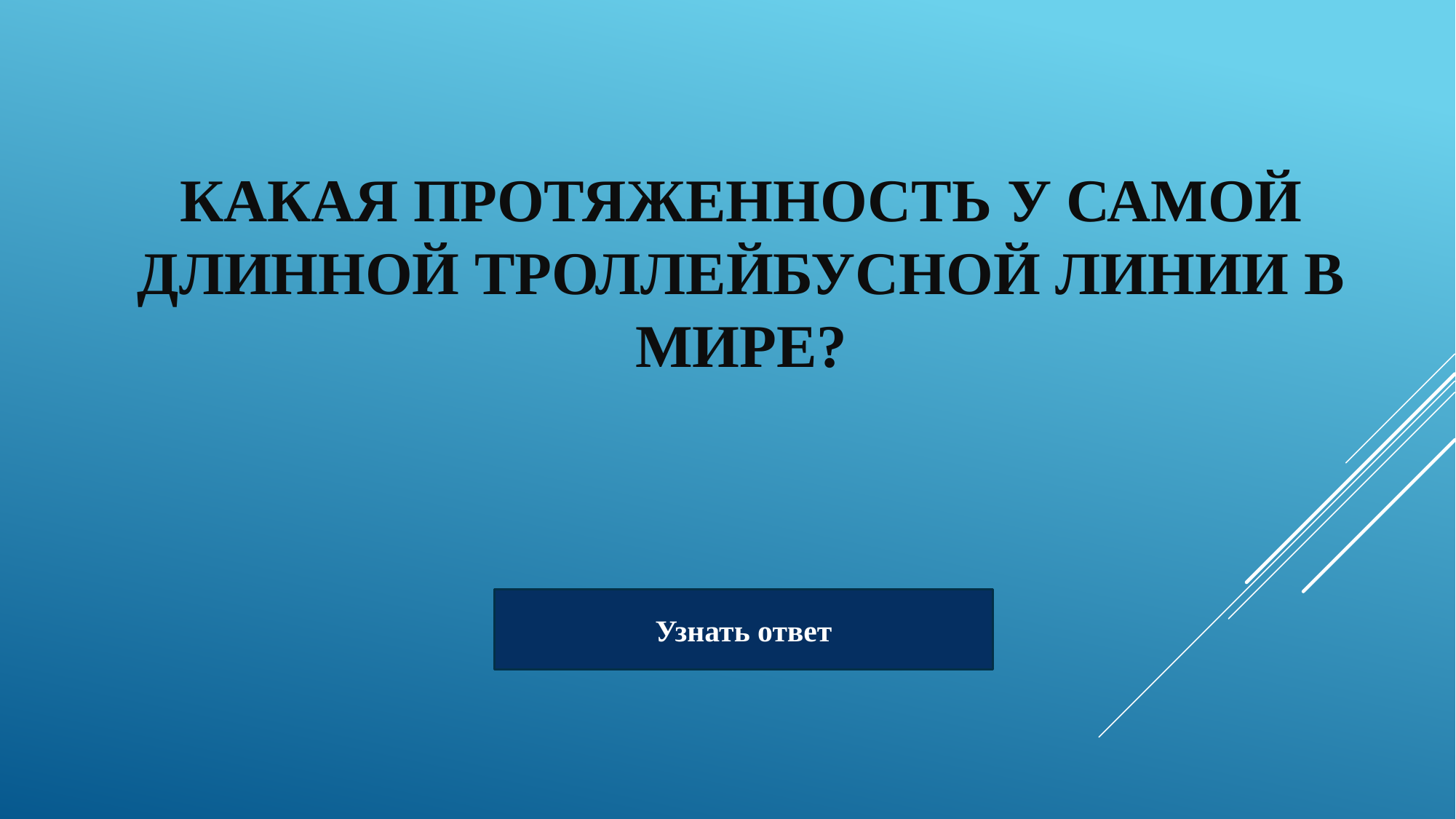

# Какая протяженность у самой длинной троллейбусной линии в мире?